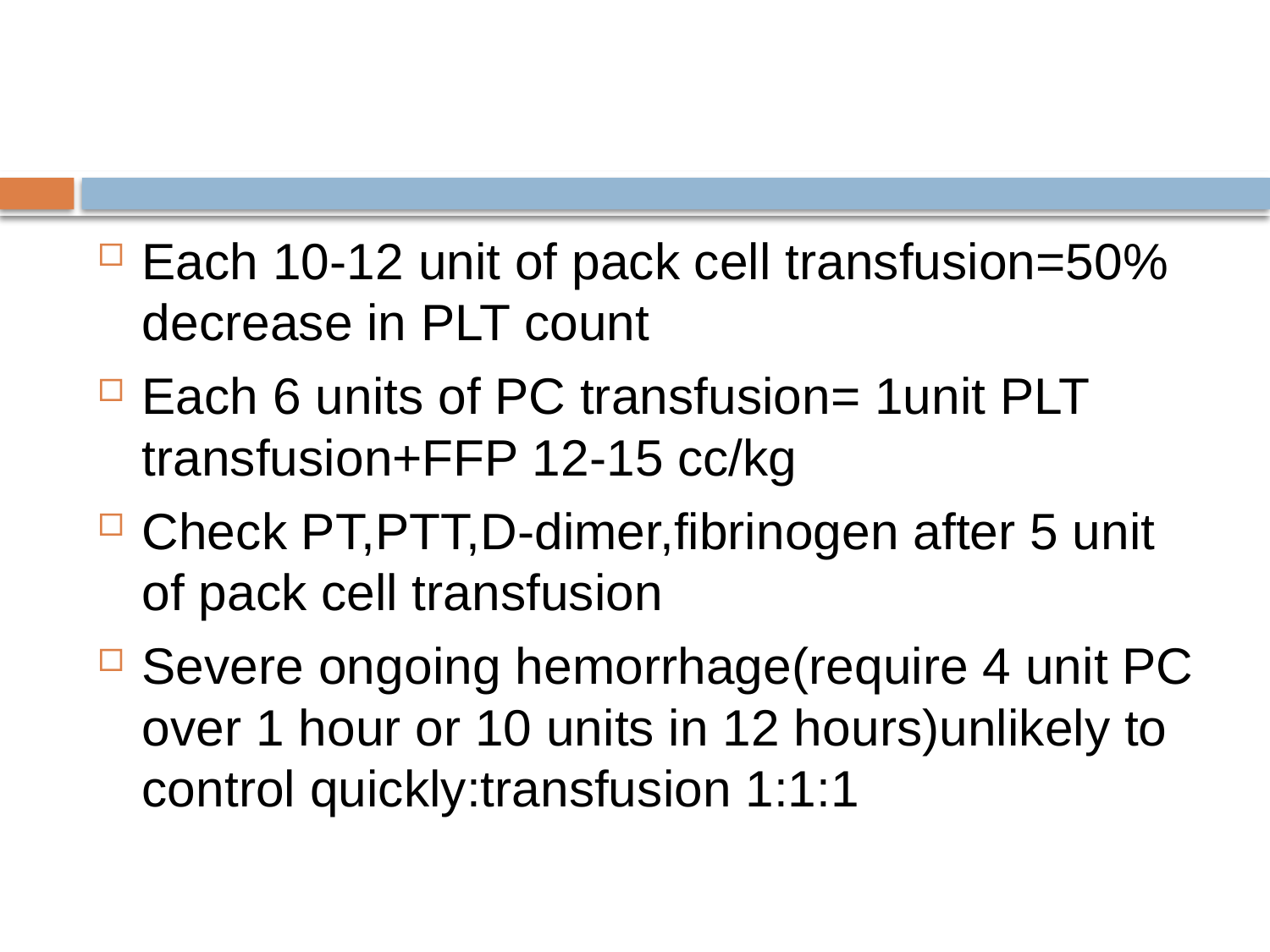

#
Each 10-12 unit of pack cell transfusion=50% decrease in PLT count
Each 6 units of PC transfusion= 1unit PLT transfusion+FFP 12-15 cc/kg
Check PT,PTT,D-dimer,fibrinogen after 5 unit of pack cell transfusion
Severe ongoing hemorrhage(require 4 unit PC over 1 hour or 10 units in 12 hours)unlikely to control quickly:transfusion 1:1:1